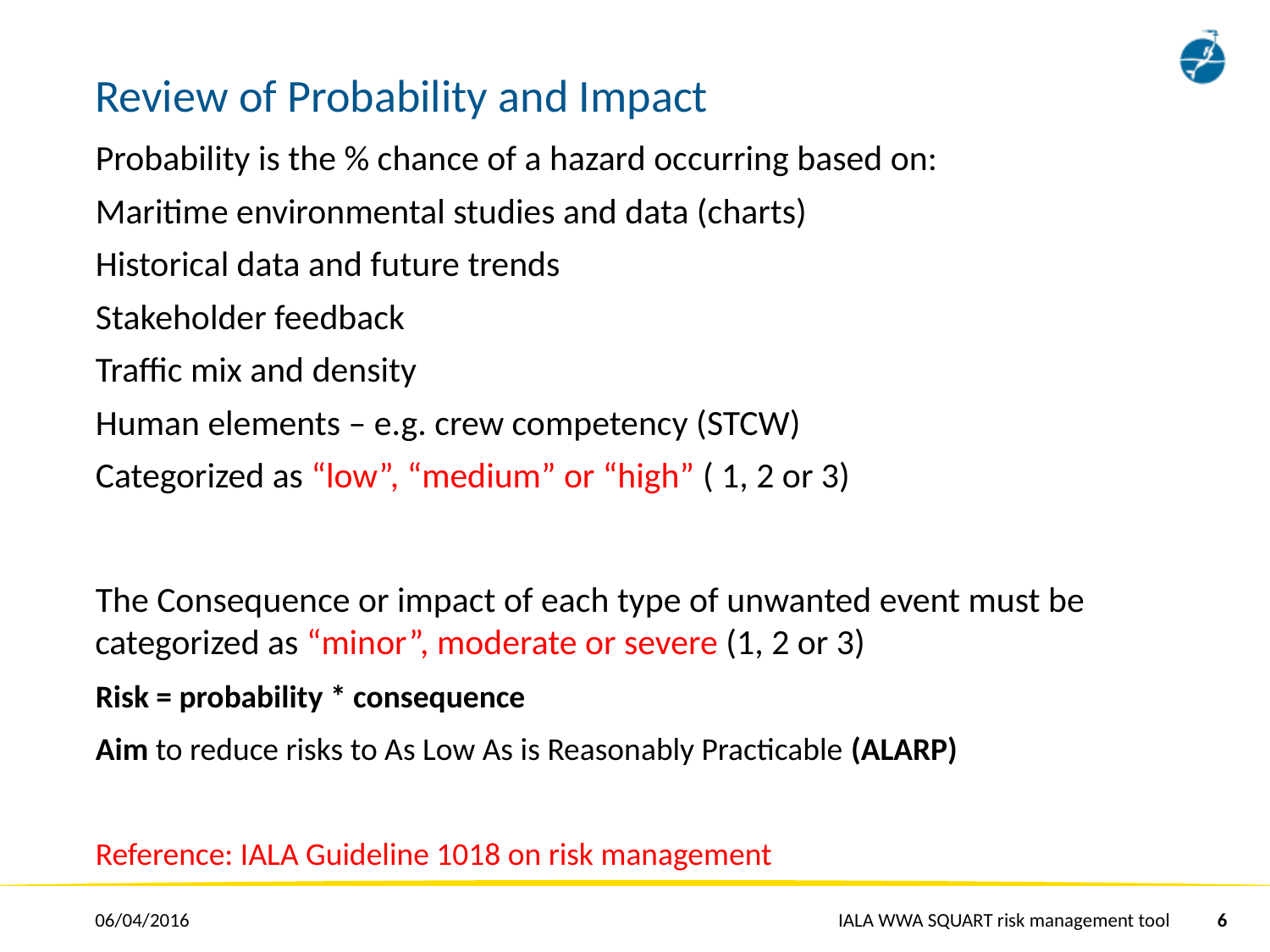

# Review of Probability and Impact
Probability is the % chance of a hazard occurring based on:
Maritime environmental studies and data (charts)
Historical data and future trends
Stakeholder feedback
Traffic mix and density
Human elements – e.g. crew competency (STCW)
Categorized as “low”, “medium” or “high” ( 1, 2 or 3)

The Consequence or impact of each type of unwanted event must be categorized as “minor”, moderate or severe (1, 2 or 3)
Risk = probability * consequence
Aim to reduce risks to As Low As is Reasonably Practicable (ALARP)

Reference: IALA Guideline 1018 on risk management

06/04/2016
IALA WWA SQUART risk management tool
6